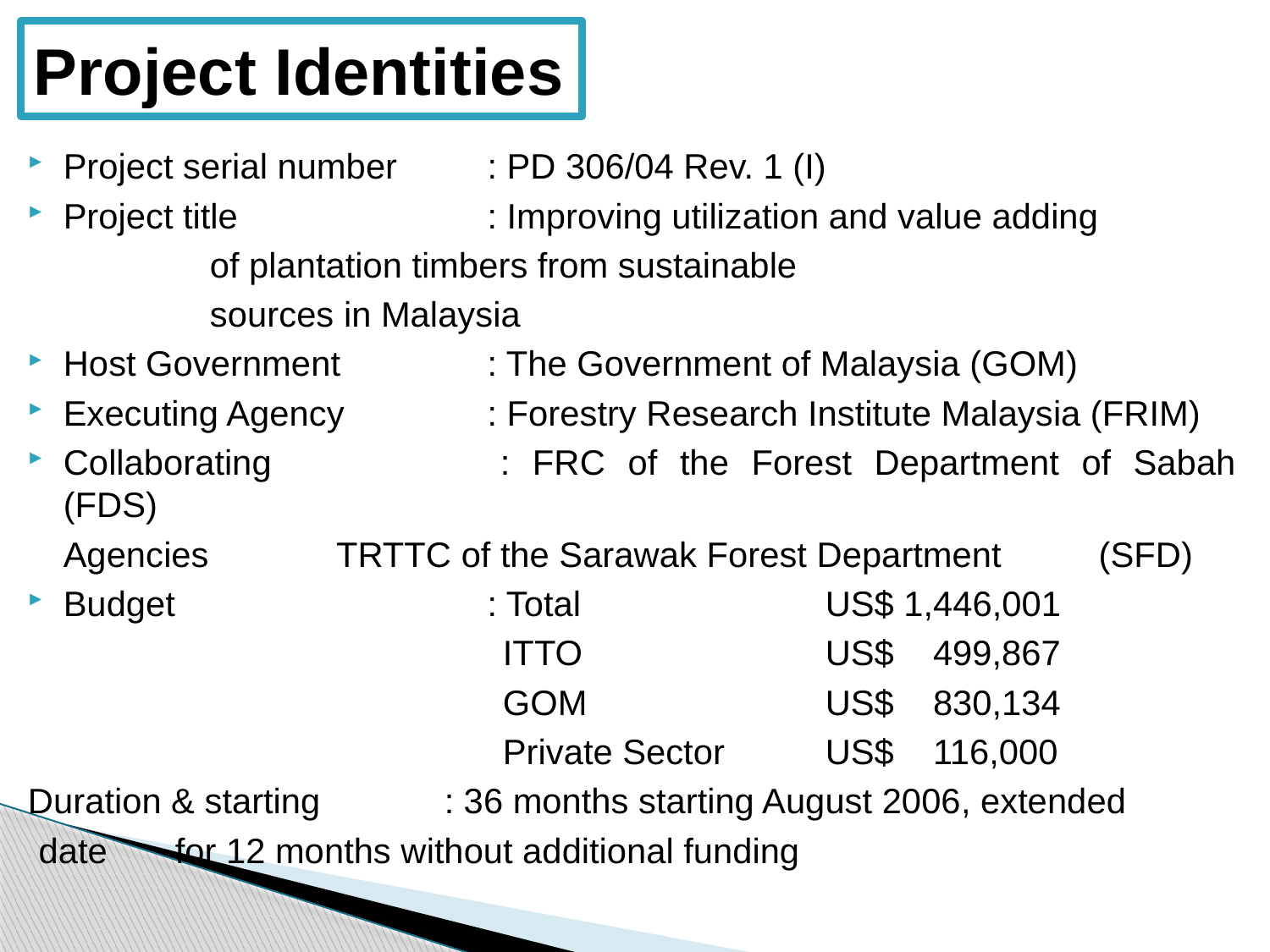

# Project Identities
Project serial number	: PD 306/04 Rev. 1 (I)
Project title	: Improving utilization and value adding
		  of plantation timbers from sustainable
		  sources in Malaysia
Host Government	: The Government of Malaysia (GOM)
Executing Agency	: Forestry Research Institute Malaysia (FRIM)
Collaborating 	: FRC of the Forest Department of Sabah (FDS)
	Agencies	  TRTTC of the Sarawak Forest Department 	  (SFD)
Budget	: Total 		US$ 1,446,001
	      			      ITTO 		US$    499,867
				      GOM		US$    830,134
				      Private Sector	US$    116,000
Duration & starting	: 36 months starting August 2006, extended
	 date 	  for 12 months without additional funding